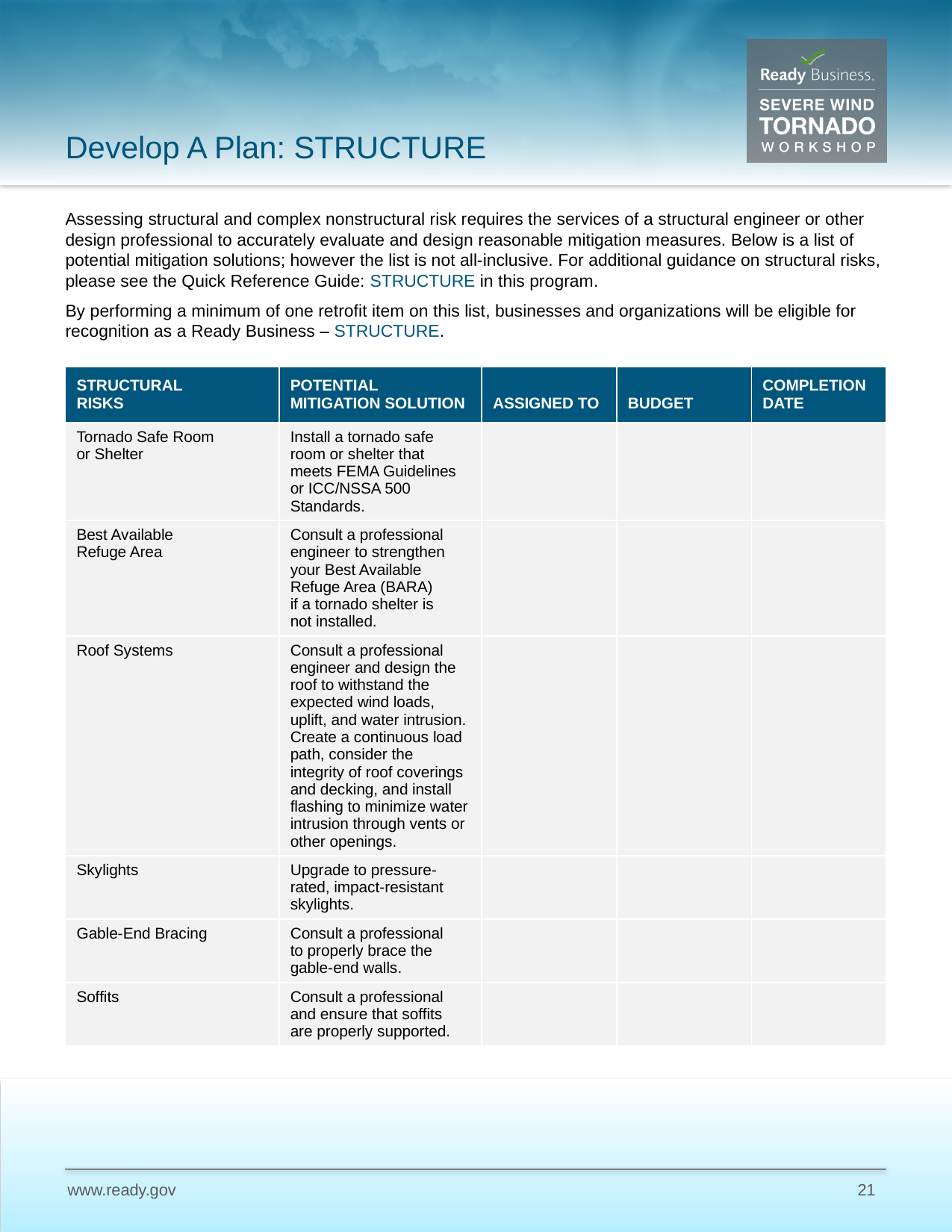

# Develop A Plan: STRUCTURE
Assessing structural and complex nonstructural risk requires the services of a structural engineer or other design professional to accurately evaluate and design reasonable mitigation measures. Below is a list of potential mitigation solutions; however the list is not all-inclusive. For additional guidance on structural risks, please see the Quick Reference Guide: STRUCTURE in this program.
By performing a minimum of one retrofit item on this list, businesses and organizations will be eligible for recognition as a Ready Business – STRUCTURE.
| STRUCTURAL RISKS | POTENTIAL MITIGATION SOLUTION | ASSIGNED TO | BUDGET | COMPLETION DATE |
| --- | --- | --- | --- | --- |
| Tornado Safe Room or Shelter | Install a tornado safe room or shelter that meets FEMA Guidelines or ICC/NSSA 500 Standards. |  |  |  |
| Best Available Refuge Area | Consult a professional engineer to strengthen your Best Available Refuge Area (BARA) if a tornado shelter is not installed. |  |  |  |
| Roof Systems | Consult a professional engineer and design the roof to withstand the expected wind loads, uplift, and water intrusion. Create a continuous load path, consider the integrity of roof coverings and decking, and install flashing to minimize water intrusion through vents or other openings. |  |  |  |
| Skylights | Upgrade to pressure-rated, impact-resistant skylights. |  |  |  |
| Gable-End Bracing | Consult a professional to properly brace the gable-end walls. |  |  |  |
| Soffits | Consult a professional and ensure that soffits are properly supported. |  |  |  |
21